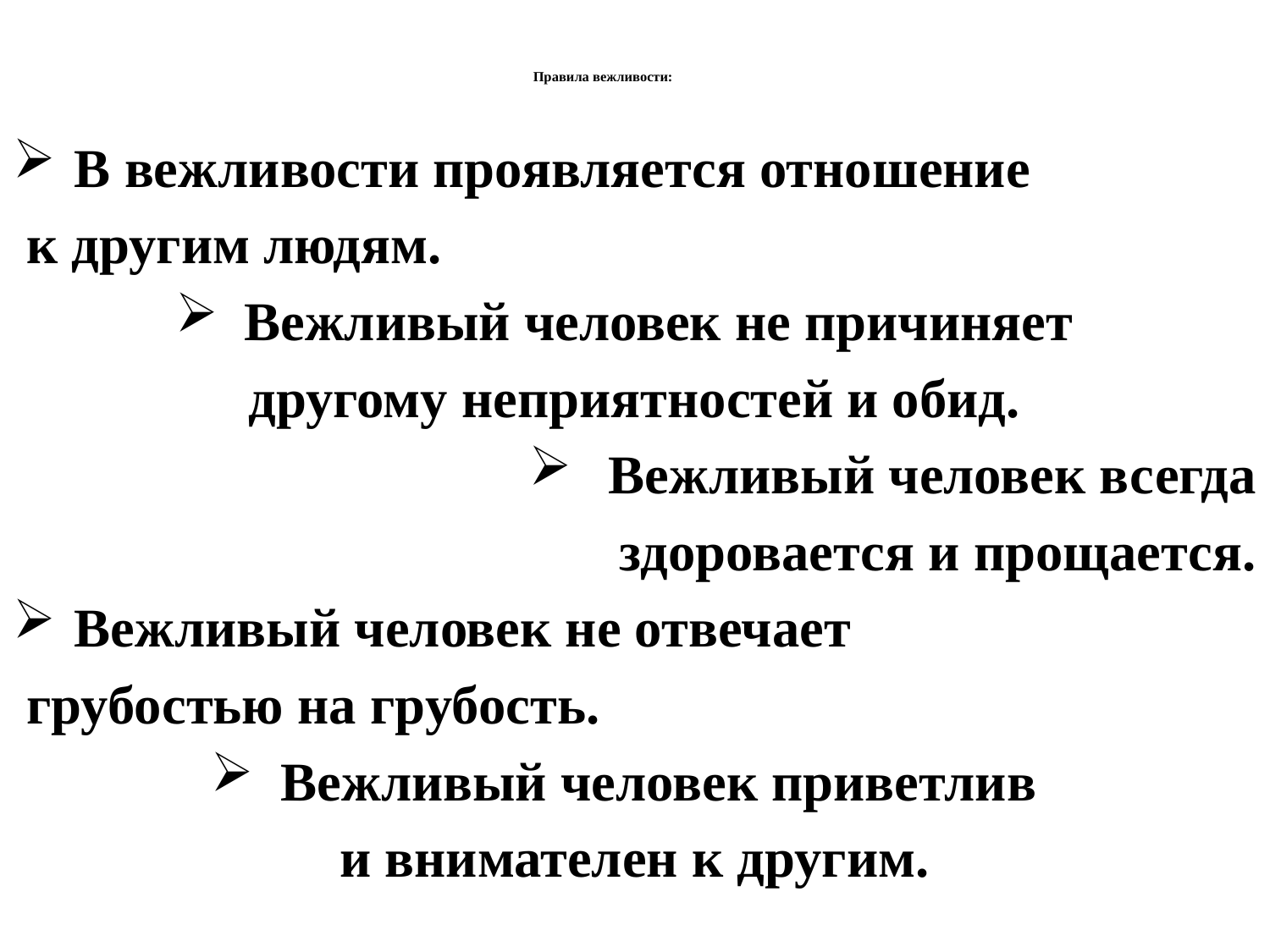

# Правила вежливости:
В вежливости проявляется отношение
 к другим людям.
Вежливый человек не причиняет
другому неприятностей и обид.
Вежливый человек всегда
 здоровается и прощается.
Вежливый человек не отвечает
 грубостью на грубость.
Вежливый человек приветлив
и внимателен к другим.